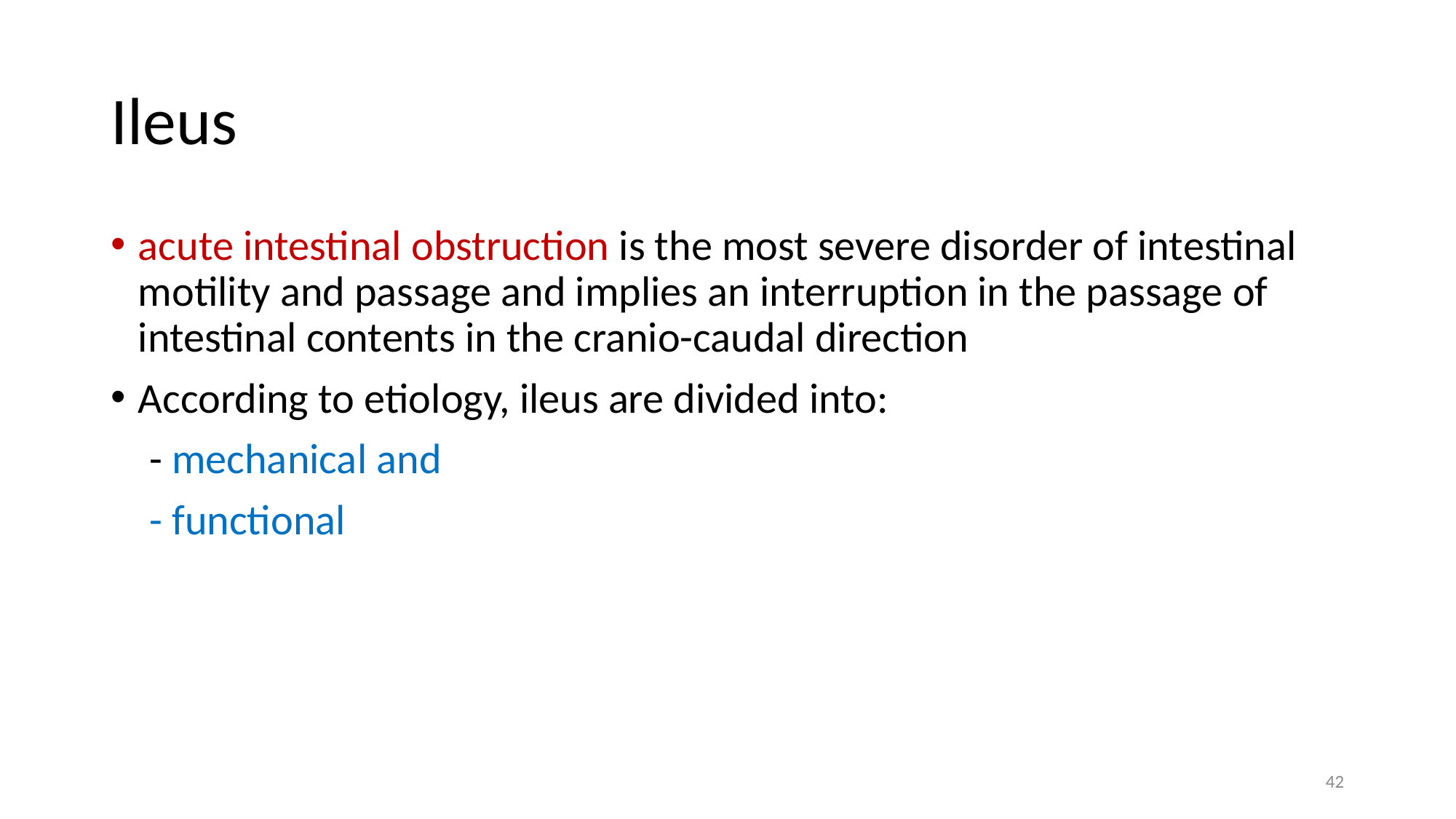

# Ileus
acute intestinal obstruction is the most severe disorder of intestinal motility and passage and implies an interruption in the passage of intestinal contents in the cranio-caudal direction
According to etiology, ileus are divided into:
    - mechanical and
    - functional
42